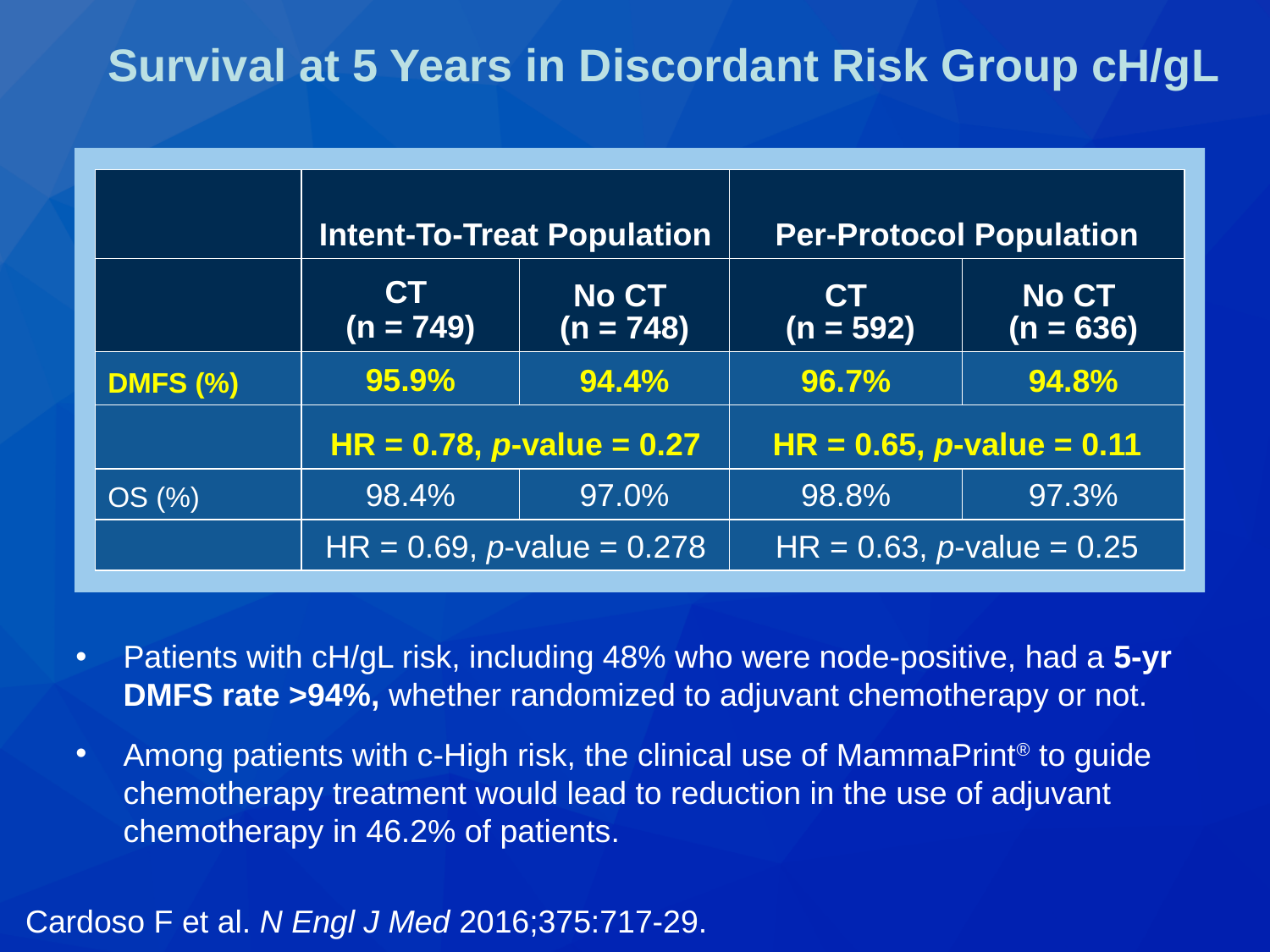

# Survival at 5 Years in Discordant Risk Group cH/gL

|  | Intent-To-Treat Population |  | Per-Protocol Population |  |
| --- | --- | --- | --- | --- |
|  | CT (n = 749) | No CT (n = 748) | CT (n = 592) | No CT (n = 636) |
| DMFS (%) | 95.9% | 94.4% | 96.7% | 94.8% |
|  | HR = 0.78, p-value = 0.27 |  | HR = 0.65, p-value = 0.11 |  |
| OS (%) | 98.4% | 97.0% | 98.8% | 97.3% |
|  | HR = 0.69, p-value = 0.278 |  | HR = 0.63, p-value = 0.25 |  |
Patients with cH/gL risk, including 48% who were node-positive, had a 5-yr DMFS rate >94%, whether randomized to adjuvant chemotherapy or not.
Among patients with c-High risk, the clinical use of MammaPrint® to guide chemotherapy treatment would lead to reduction in the use of adjuvant chemotherapy in 46.2% of patients.
Cardoso F et al. N Engl J Med 2016;375:717-29.